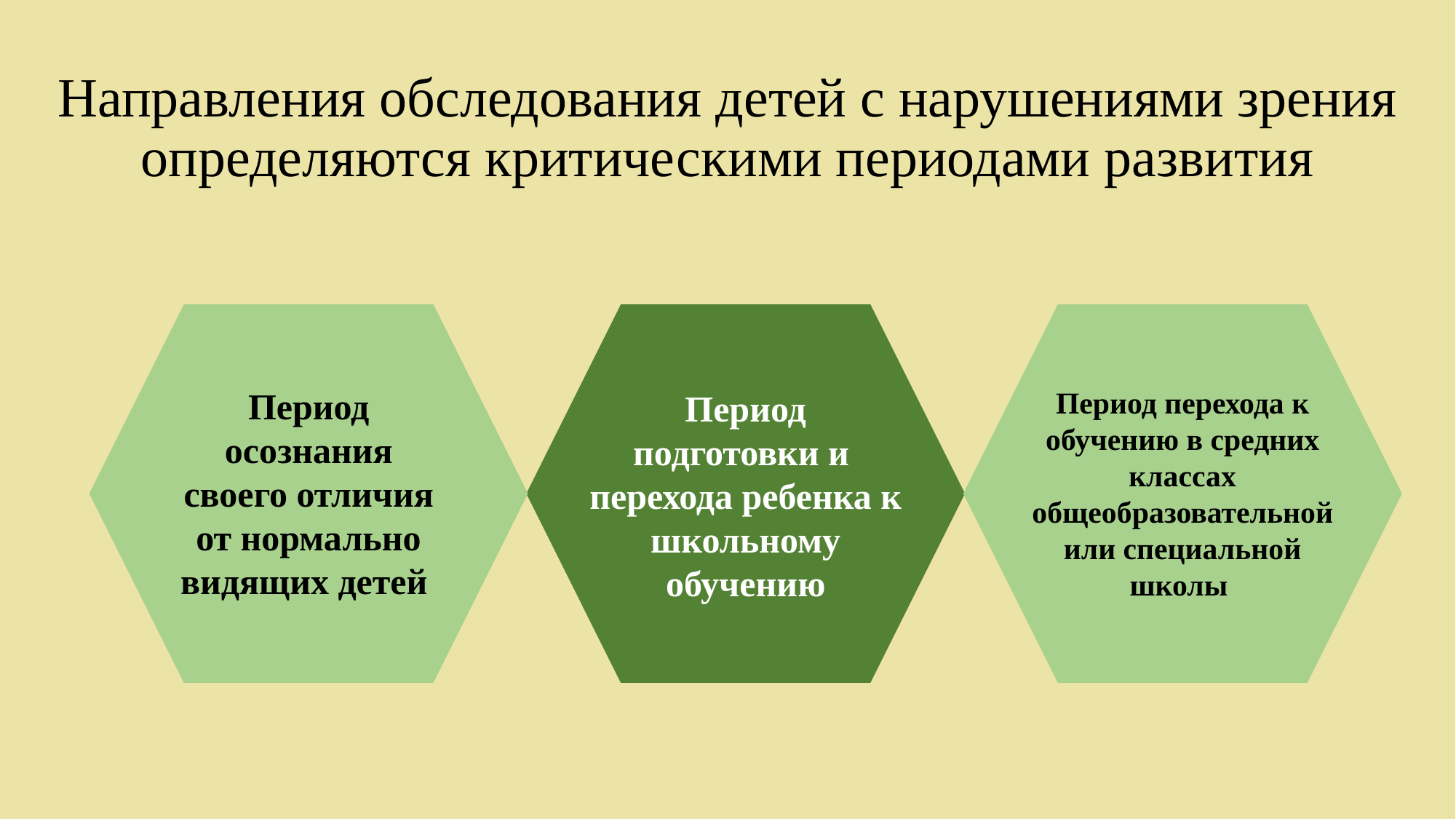

# Направления обследования детей с нарушениями зрения определяются критическими периодами развития

Период осознания своего отличия от нормально видящих детей
Период перехода к обучению в средних классах общеобразовательной или специальной школы
Период подготовки и  перехода ребенка к школьному обучению